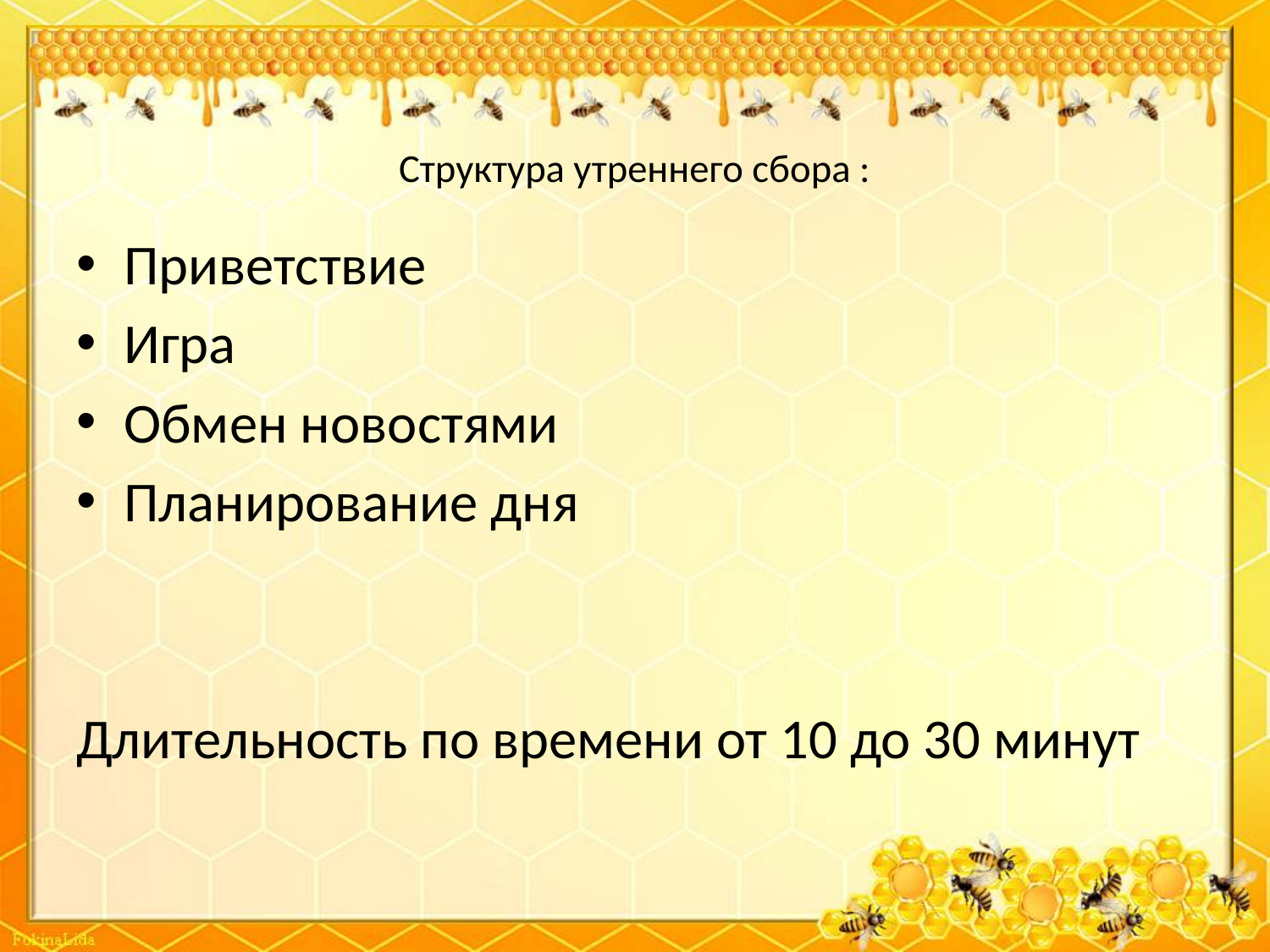

# Структура утреннего сбора :
Приветствие
Игра
Обмен новостями
Планирование дня

Длительность по времени от 10 до 30 минут